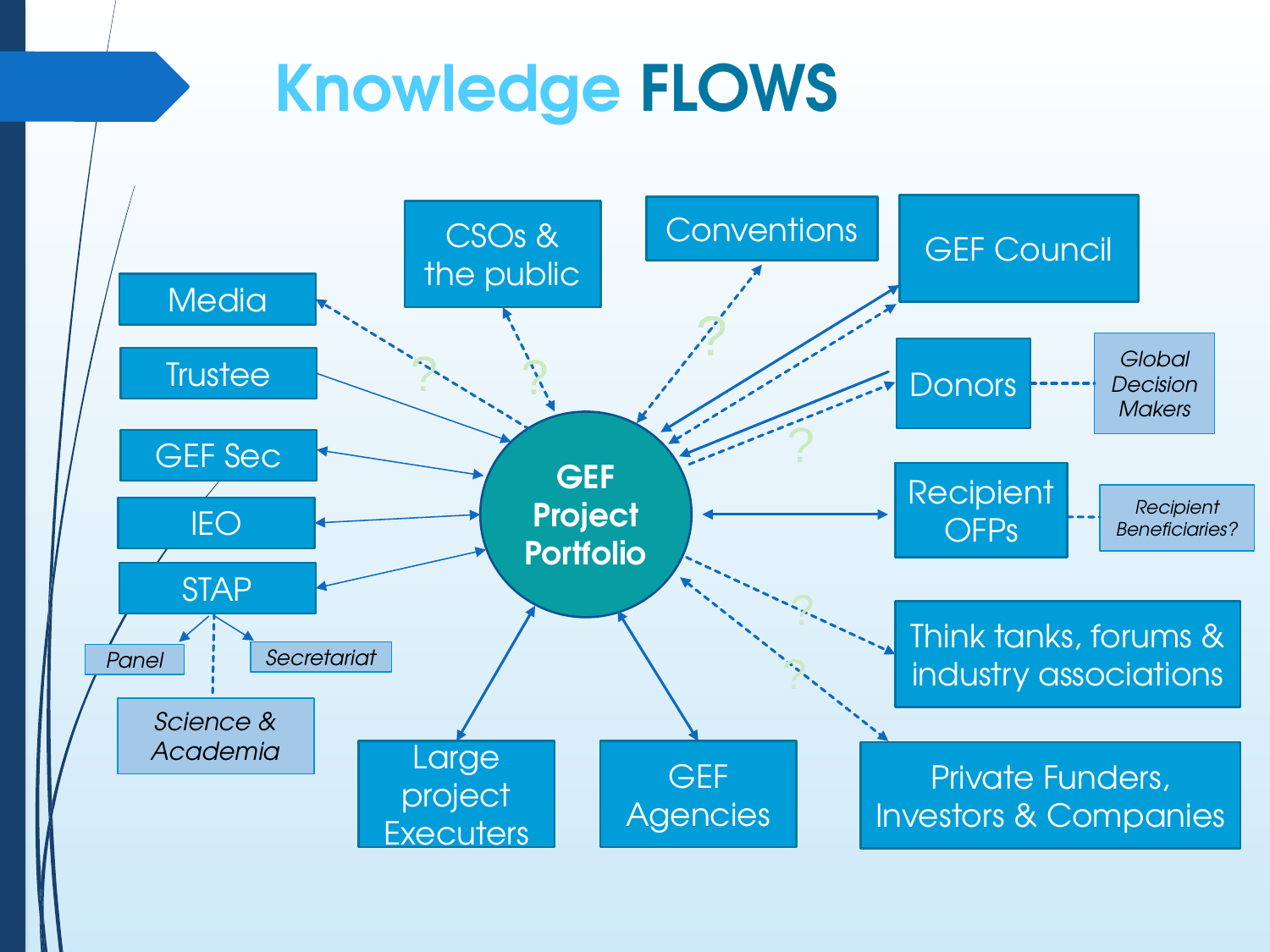

# Knowledge FLOWS
GEF Council
Conventions
CSOs & the public
Media
?
Global Decision Makers
?
Donors
?
Trustee
?
GEF Project Portfolio
GEF Sec
Recipient OFPs
Recipient Beneficiaries?
IEO
STAP
?
Think tanks, forums & industry associations
?
Secretariat
Panel
Science & Academia
Large project
Executers
GEF Agencies
Private Funders, Investors & Companies